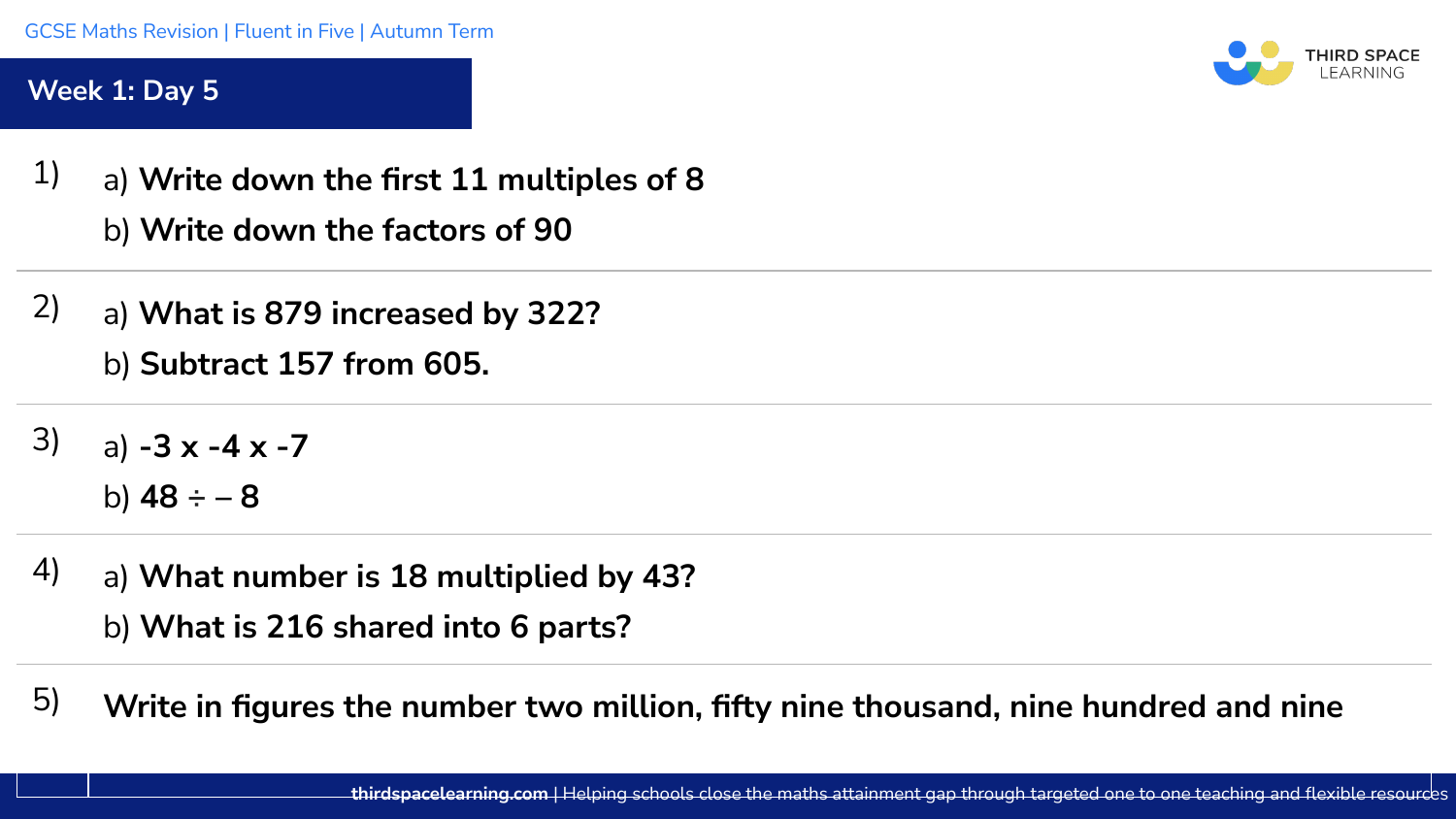

Week 1: Day 5
| 1) | a) Write down the first 11 multiples of 8 b) Write down the factors of 90 |  |
| --- | --- | --- |
| 2) | a) What is 879 increased by 322? b) Subtract 157 from 605. |  |
| 3) | a) -3 x -4 x -7 b) 48 ÷ – 8 |  |
| 4) | a) What number is 18 multiplied by 43? b) What is 216 shared into 6 parts? |  |
| 5) | Write in figures the number two million, fifty nine thousand, nine hundred and nine |  |